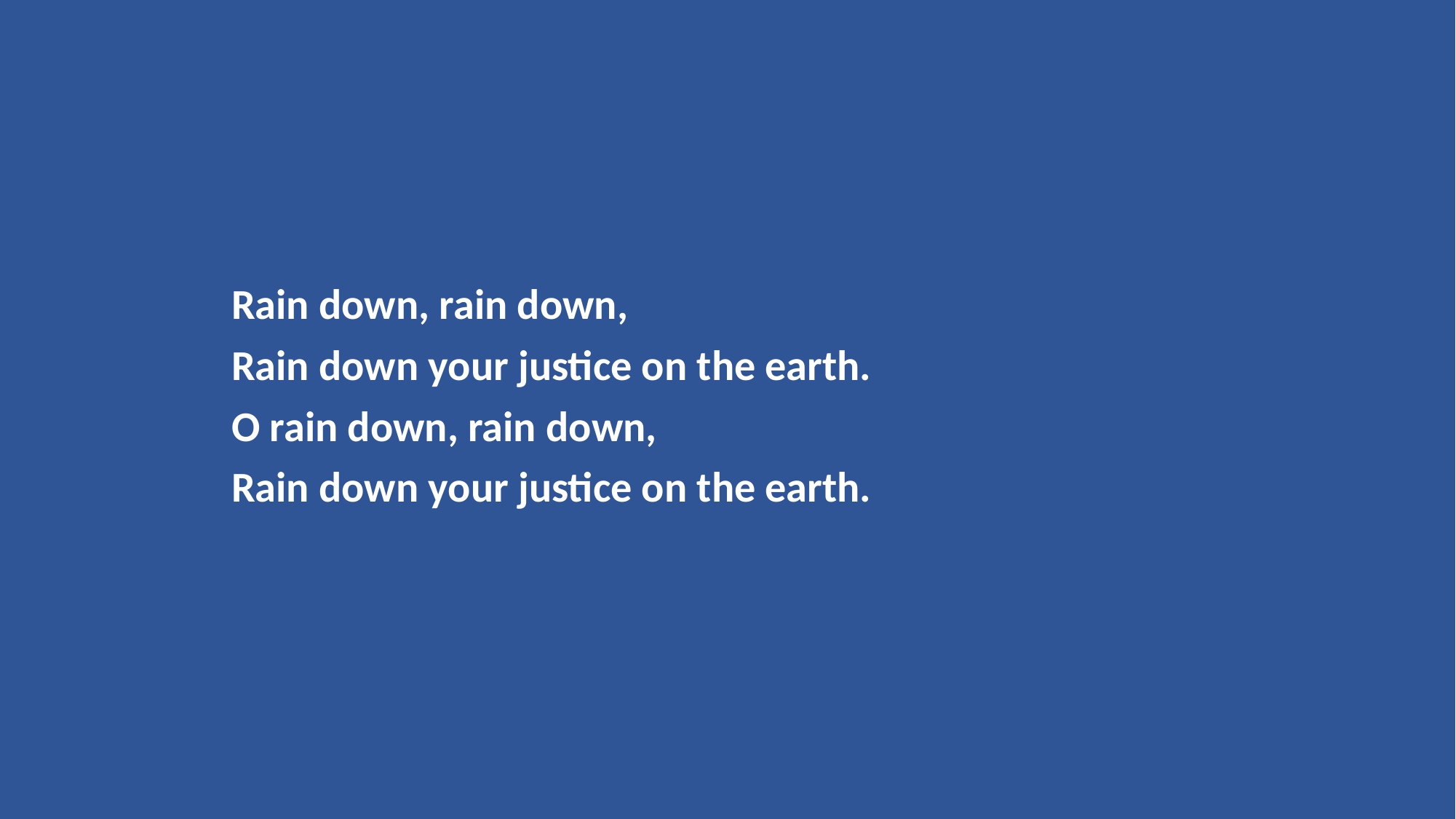

Rain down, rain down,
Rain down your justice on the earth.
O rain down, rain down,
Rain down your justice on the earth.